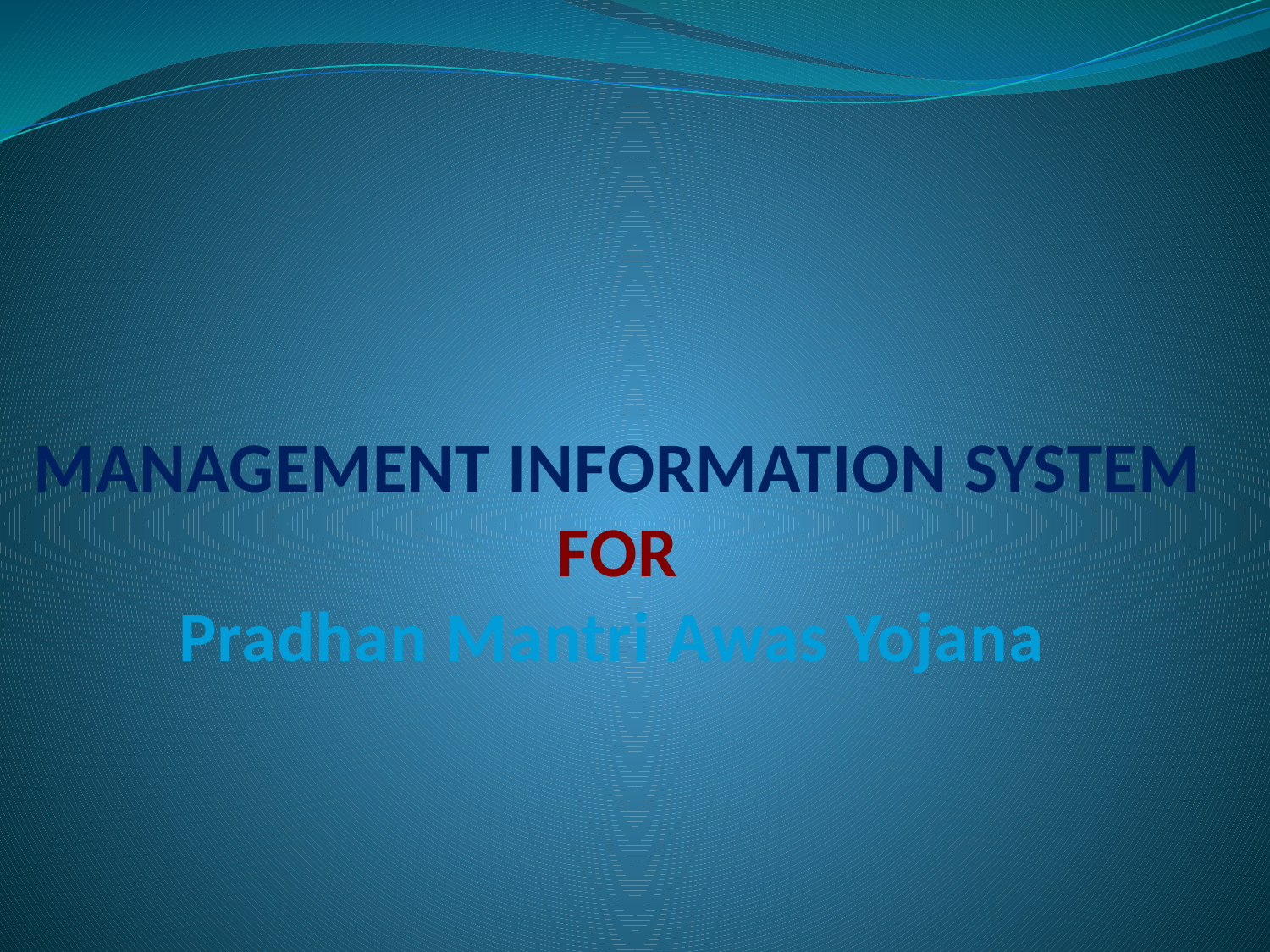

# MANAGEMENT INFORMATION SYSTEM FOR Pradhan Mantri Awas Yojana